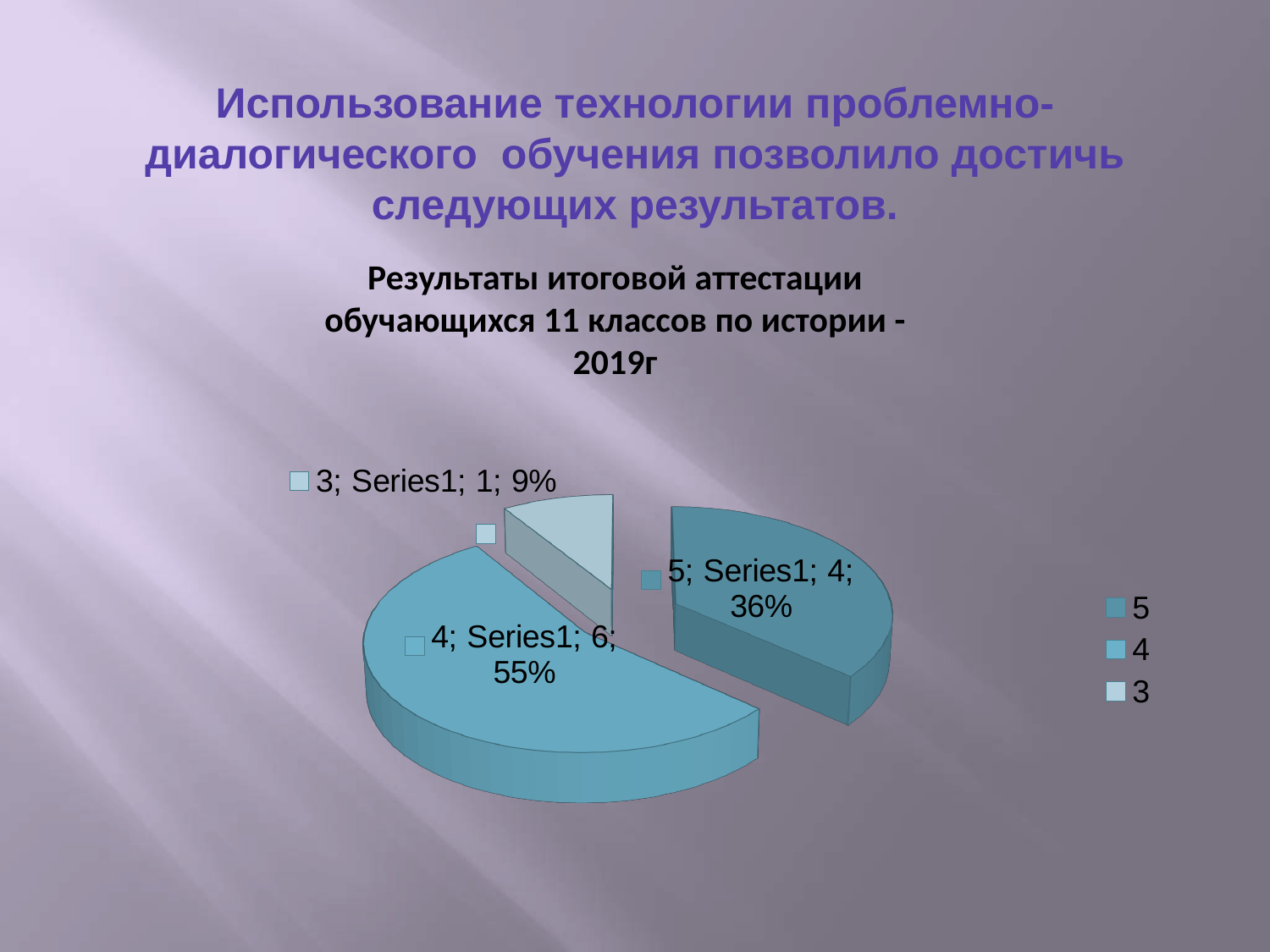

Использование технологии проблемно-диалогического  обучения позволило достичь следующих результатов.
Результаты итоговой аттестации обучающихся 11 классов по истории - 2019г

[unsupported chart]